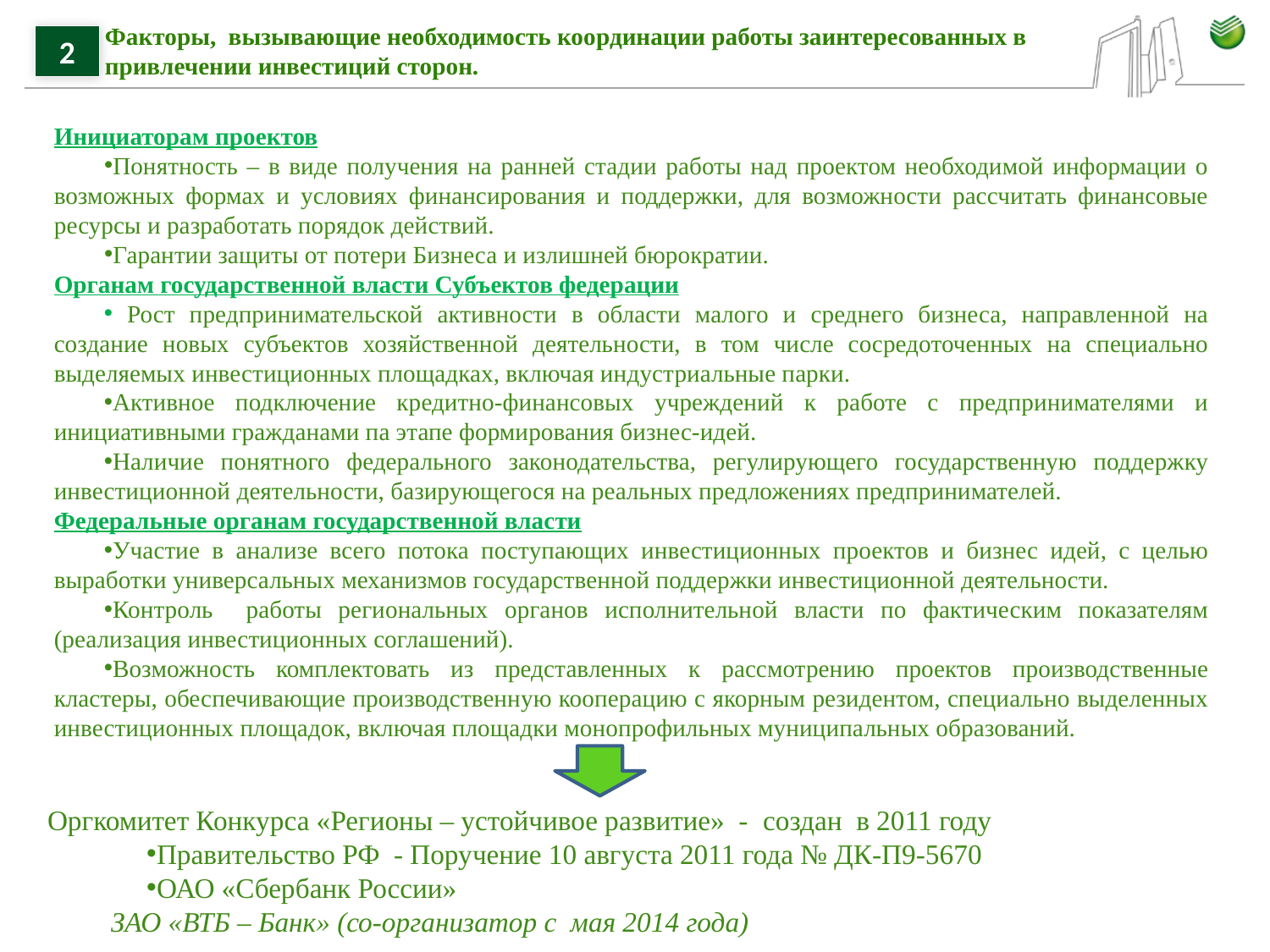

# Факторы,  вызывающие необходимость координации работы заинтересованных в привлечении инвестиций сторон.
2
Инициаторам проектов
Понятность – в виде получения на ранней стадии работы над проектом необходимой информации о возможных формах и условиях финансирования и поддержки, для возможности рассчитать финансовые ресурсы и разработать порядок действий.
Гарантии защиты от потери Бизнеса и излишней бюрократии.
Органам государственной власти Субъектов федерации
 Рост предпринимательской активности в области малого и среднего бизнеса, направленной на создание новых субъектов хозяйственной деятельности, в том числе сосредоточенных на специально выделяемых инвестиционных площадках, включая индустриальные парки.
Активное подключение кредитно-финансовых учреждений к работе с предпринимателями и инициативными гражданами па этапе формирования бизнес-идей.
Наличие понятного федерального законодательства, регулирующего государственную поддержку инвестиционной деятельности, базирующегося на реальных предложениях предпринимателей.
Федеральные органам государственной власти
Участие в анализе всего потока поступающих инвестиционных проектов и бизнес идей, с целью выработки универсальных механизмов государственной поддержки инвестиционной деятельности.
Контроль  работы региональных органов исполнительной власти по фактическим показателям (реализация инвестиционных соглашений).
Возможность комплектовать из представленных к рассмотрению проектов производственные кластеры, обеспечивающие производственную кооперацию с якорным резидентом, специально выделенных инвестиционных площадок, включая площадки монопрофильных муниципальных образований.

Оргкомитет Конкурса «Регионы – устойчивое развитие»  -  создан  в 2011 году
Правительство РФ  - Поручение 10 августа 2011 года № ДК-П9-5670
ОАО «Сбербанк России»
ЗАО «ВТБ – Банк» (со-организатор с  мая 2014 года)